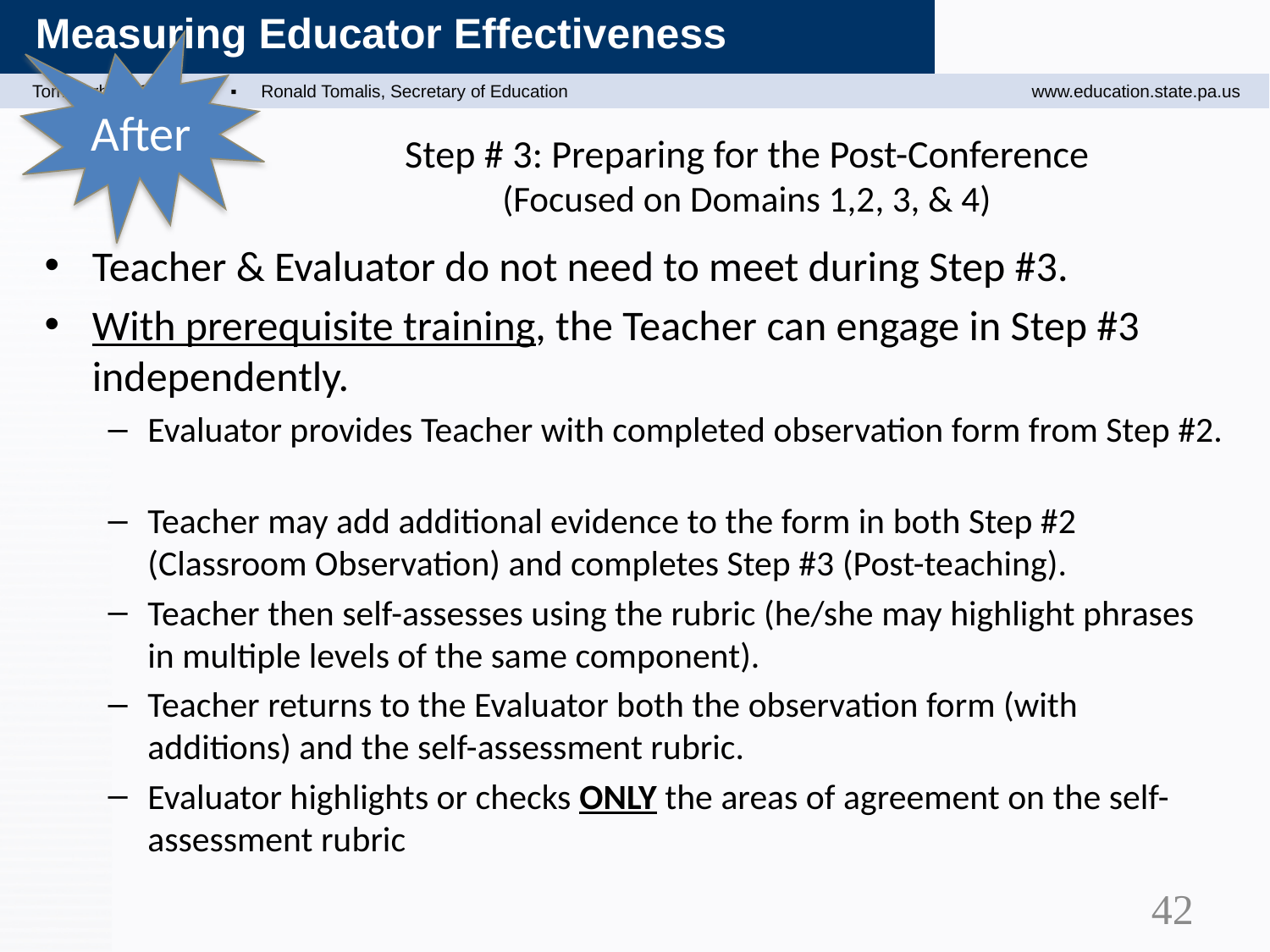

After
# Step # 3: Preparing for the Post-Conference (Focused on Domains 1,2, 3, & 4)
Teacher & Evaluator do not need to meet during Step #3.
With prerequisite training, the Teacher can engage in Step #3 independently.
Evaluator provides Teacher with completed observation form from Step #2.
Teacher may add additional evidence to the form in both Step #2 (Classroom Observation) and completes Step #3 (Post-teaching).
Teacher then self-assesses using the rubric (he/she may highlight phrases in multiple levels of the same component).
Teacher returns to the Evaluator both the observation form (with additions) and the self-assessment rubric.
Evaluator highlights or checks ONLY the areas of agreement on the self-assessment rubric
42